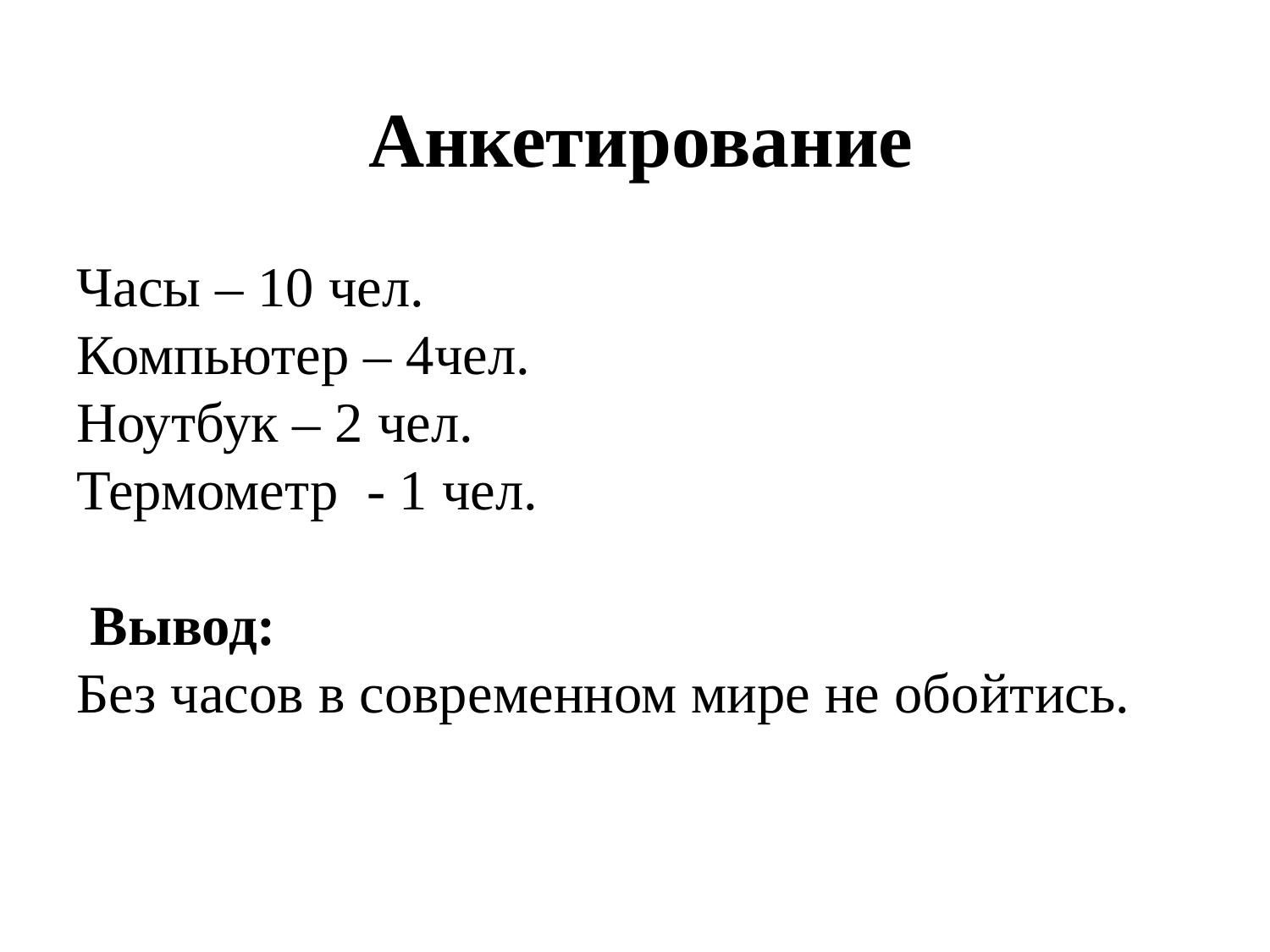

# Анкетирование Часы – 10 чел. Компьютер – 4чел. Ноутбук – 2 чел. Термометр  - 1 чел. Вывод: Без часов в современном мире не обойтись.